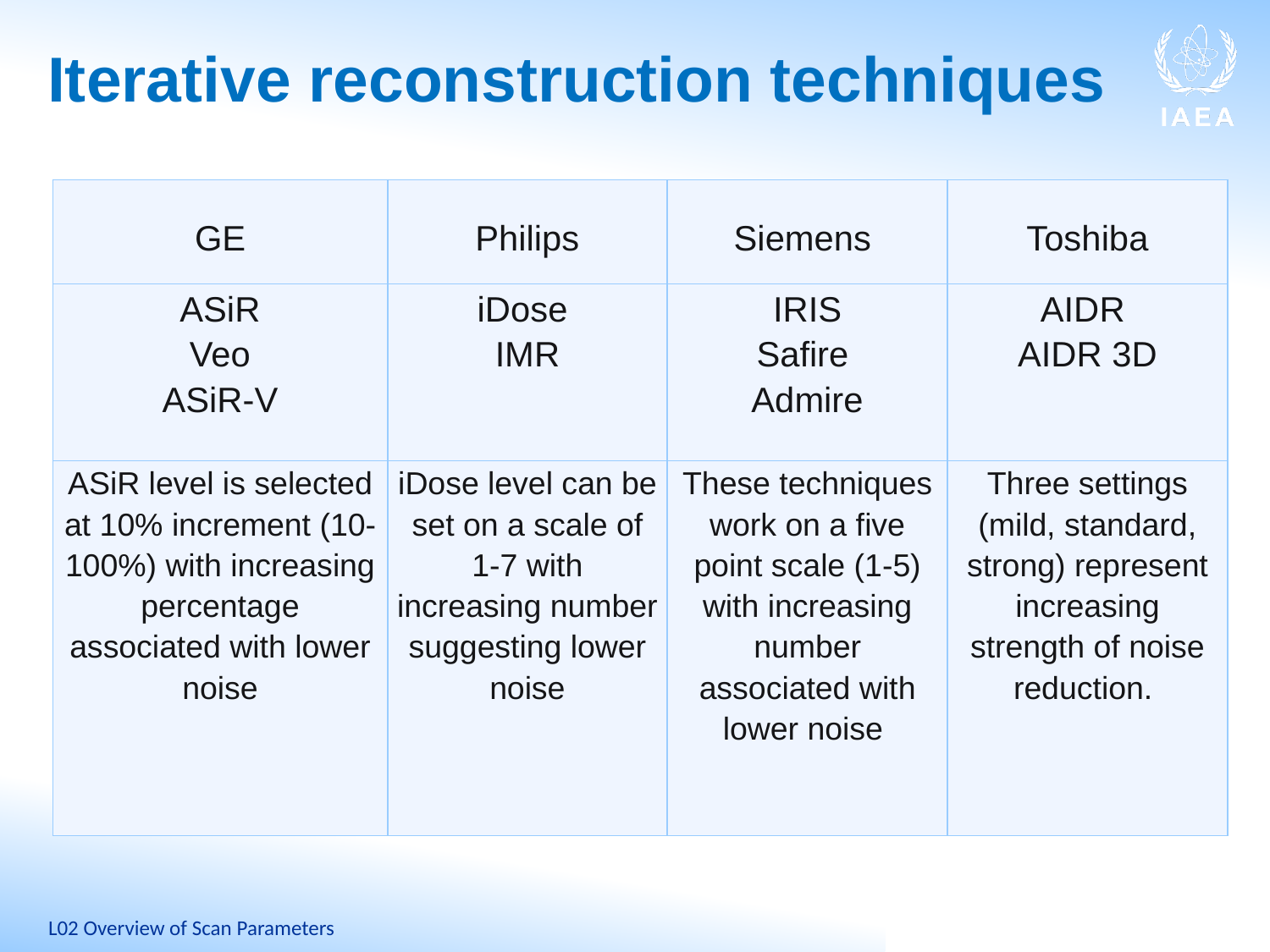

# Iterative reconstruction techniques
| GE | Philips | Siemens | Toshiba |
| --- | --- | --- | --- |
| ASiR Veo ASiR-V | iDose IMR | IRIS Safire Admire | AIDR AIDR 3D |
| ASiR level is selected at 10% increment (10-100%) with increasing percentage associated with lower noise | iDose level can be set on a scale of 1-7 with increasing number suggesting lower noise | These techniques work on a five point scale (1-5) with increasing number associated with lower noise | Three settings (mild, standard, strong) represent increasing strength of noise reduction. |